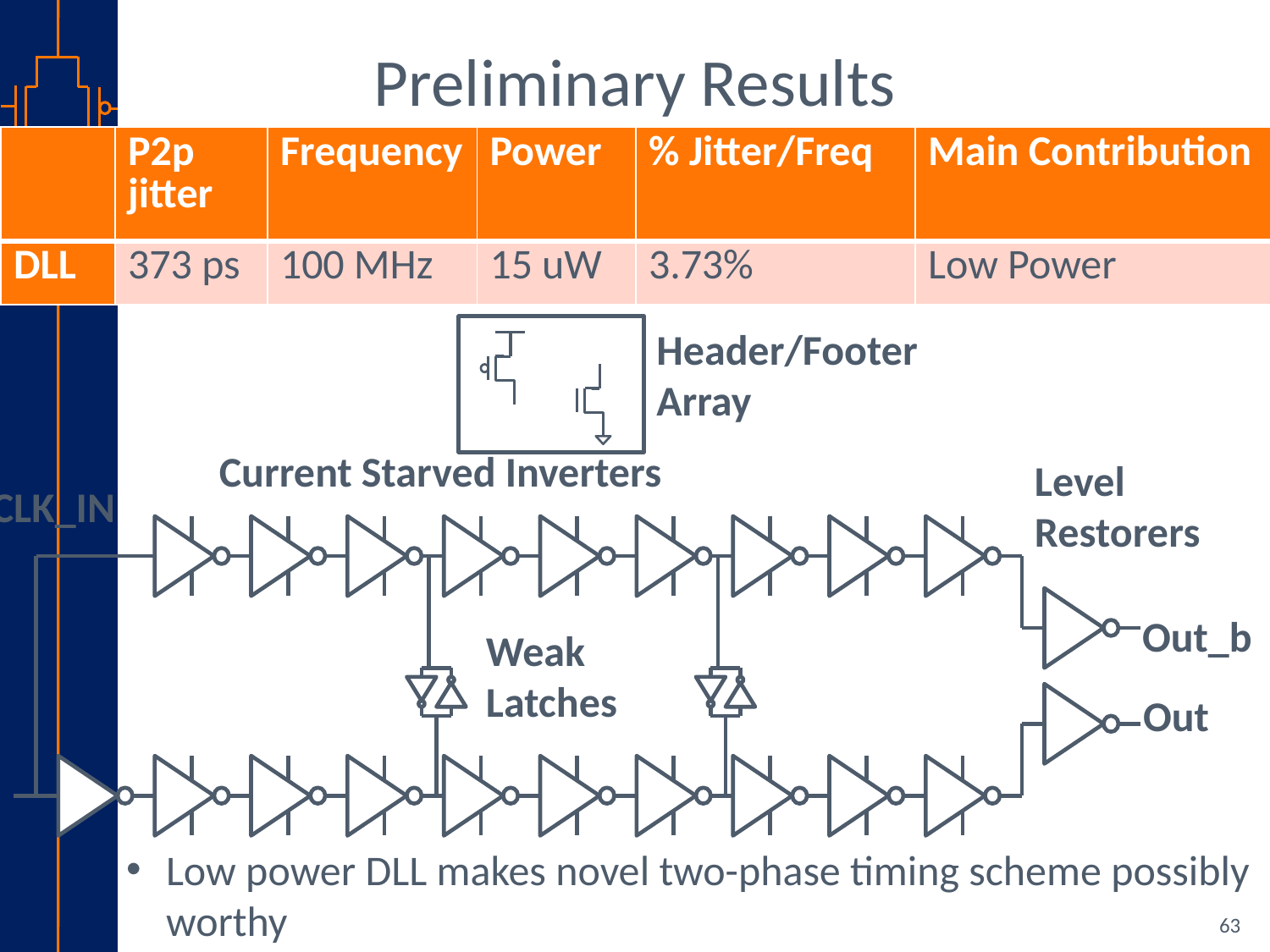

Preliminary Results
|  | P2p jitter | Frequency | Power | % Jitter/Freq | Main Contribution |
| --- | --- | --- | --- | --- | --- |
| DLL | 373 ps | 100 MHz | 15 uW | 3.73% | Low Power |

Header/Footer Array
Current Starved Inverters
Level Restorers
CLK_IN

Out_b
Weak Latches

Out

Low power DLL makes novel two-phase timing scheme possibly worthy
63